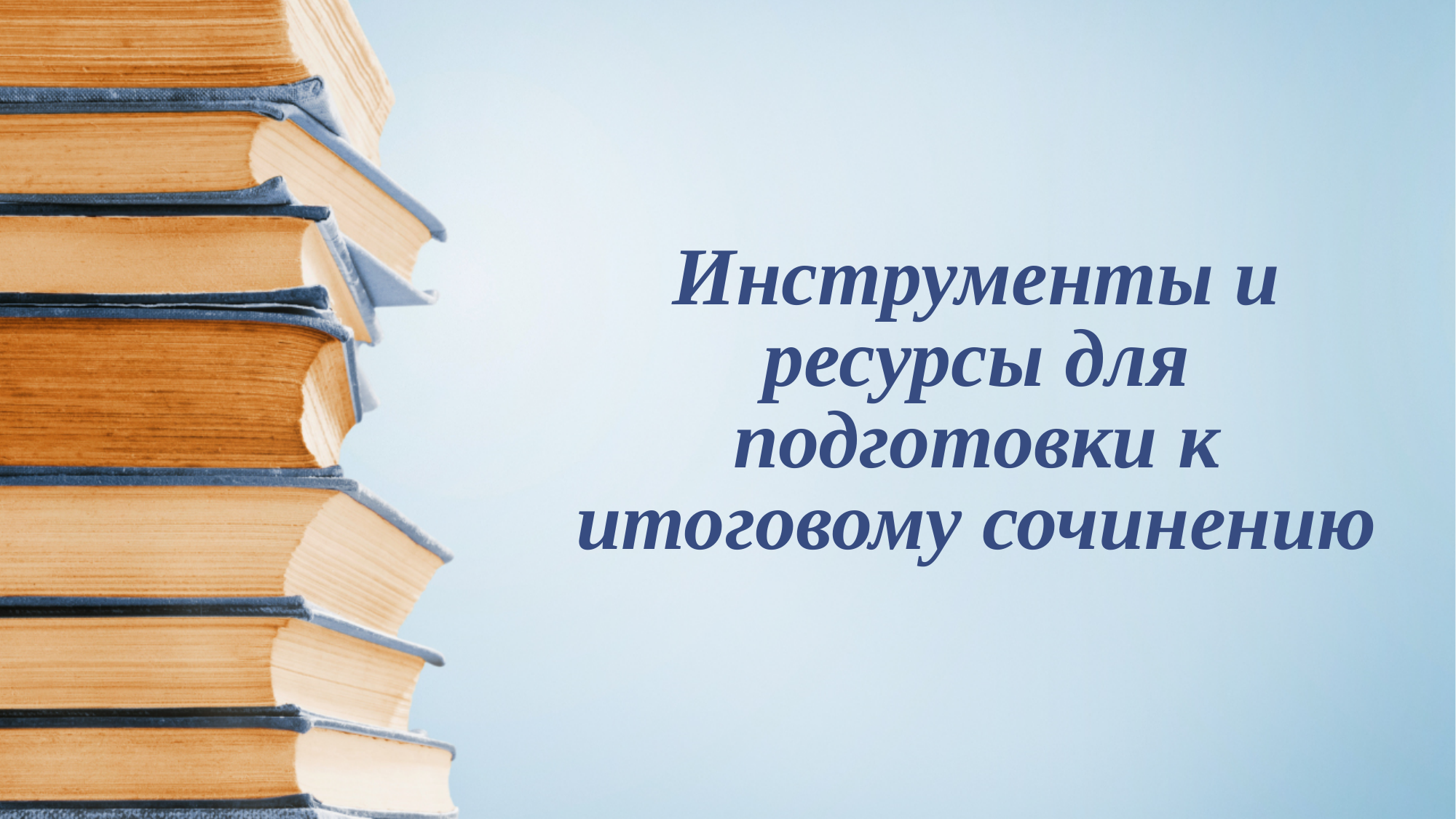

# Инструменты и ресурсы для подготовки к итоговому сочинению